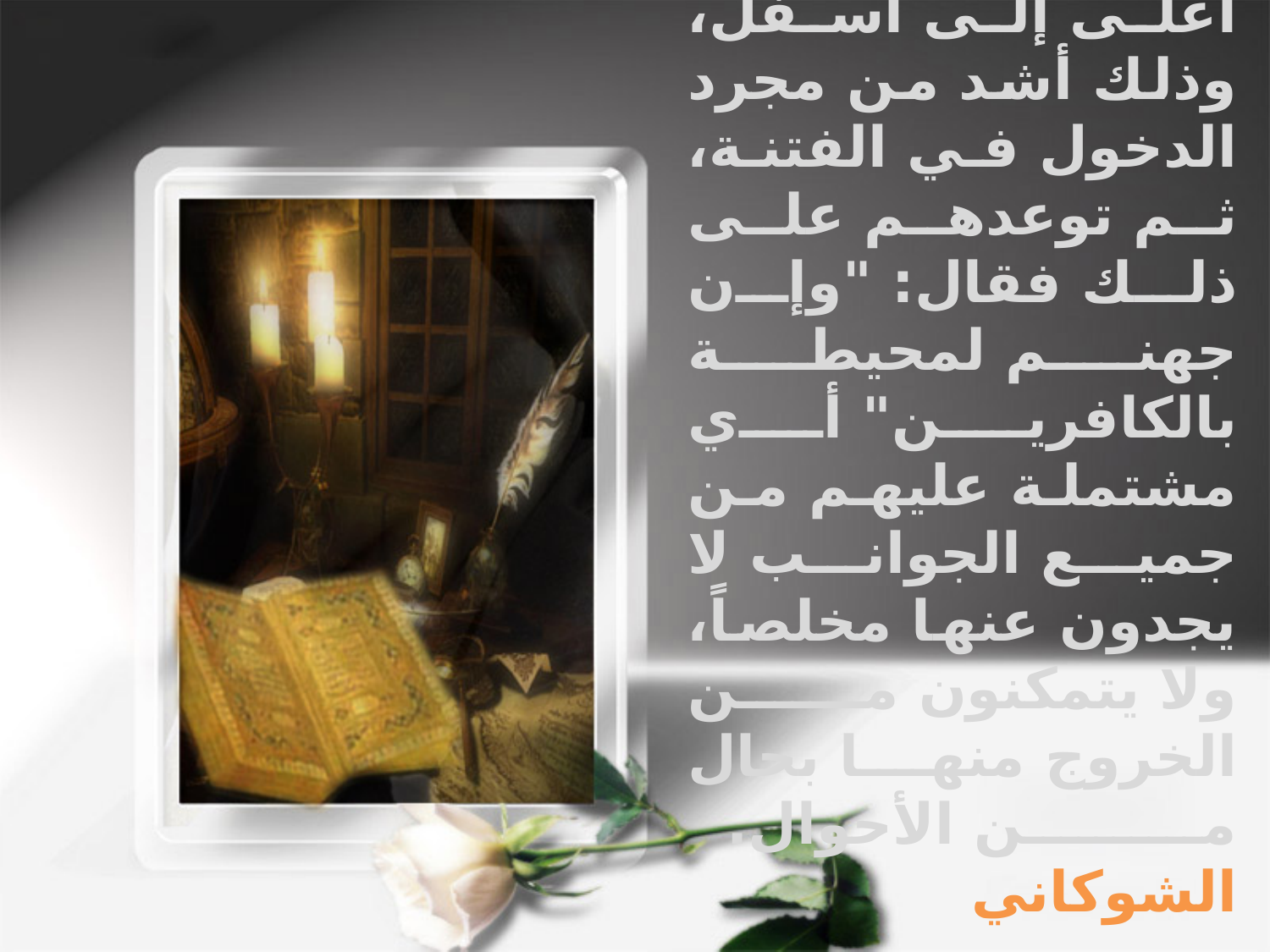

وفي التعبير بالسقوط ما يشعر بأنهم وقعوا فيها وقوع من يهوي من أعلى إلى أسفل، وذلك أشد من مجرد الدخول في الفتنة، ثم توعدهم على ذلك فقال: "وإن جهنم لمحيطة بالكافرين" أي مشتملة عليهم من جميع الجوانب لا يجدون عنها مخلصاً، ولا يتمكنون من الخروج منها بحال من الأحوال.   الشوكاني